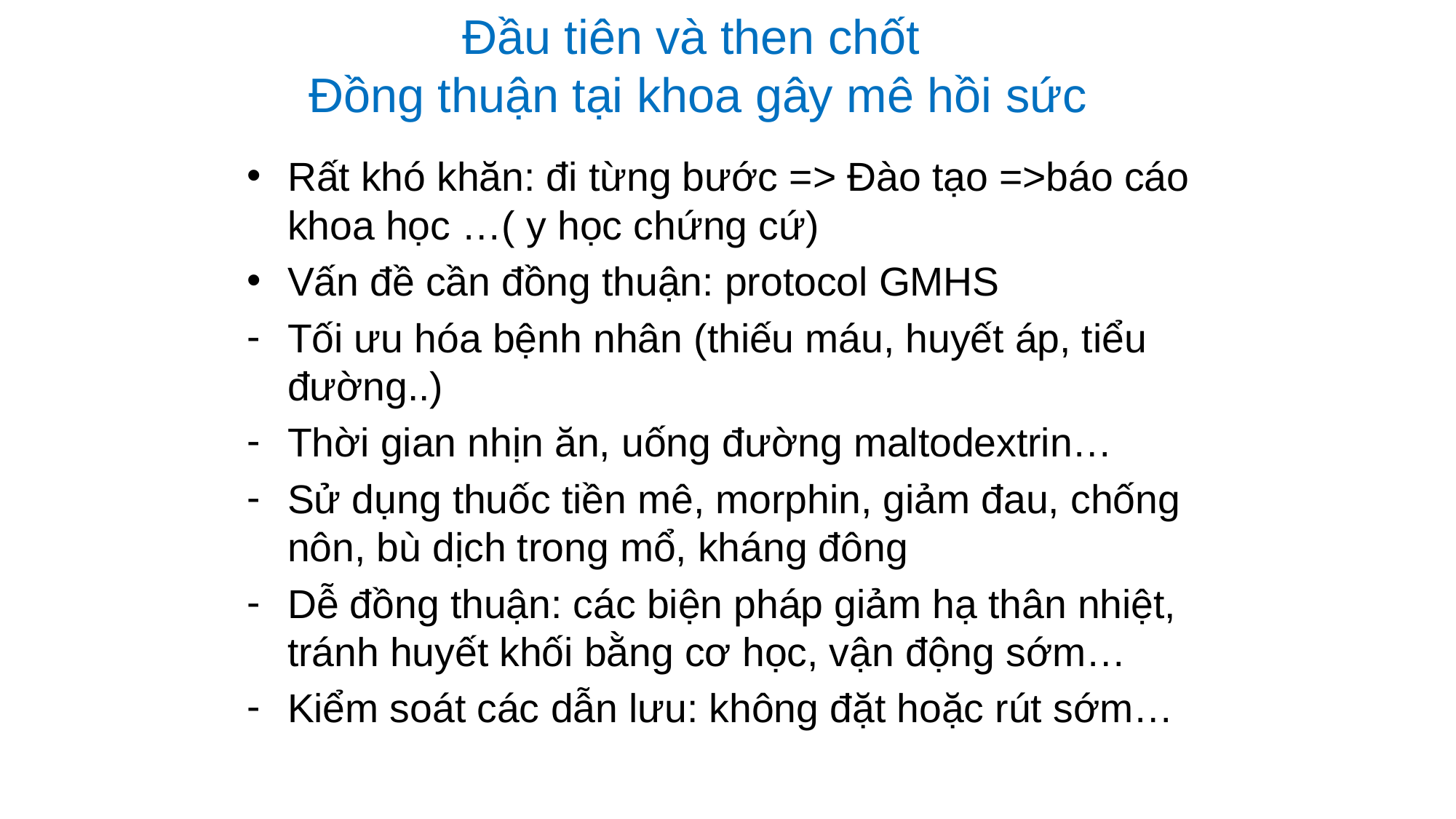

# Đầu tiên và then chốt Đồng thuận tại khoa gây mê hồi sức
Rất khó khăn: đi từng bước => Đào tạo =>báo cáo khoa học …( y học chứng cứ)
Vấn đề cần đồng thuận: protocol GMHS
Tối ưu hóa bệnh nhân (thiếu máu, huyết áp, tiểu đường..)
Thời gian nhịn ăn, uống đường maltodextrin…
Sử dụng thuốc tiền mê, morphin, giảm đau, chống nôn, bù dịch trong mổ, kháng đông
Dễ đồng thuận: các biện pháp giảm hạ thân nhiệt, tránh huyết khối bằng cơ học, vận động sớm…
Kiểm soát các dẫn lưu: không đặt hoặc rút sớm…